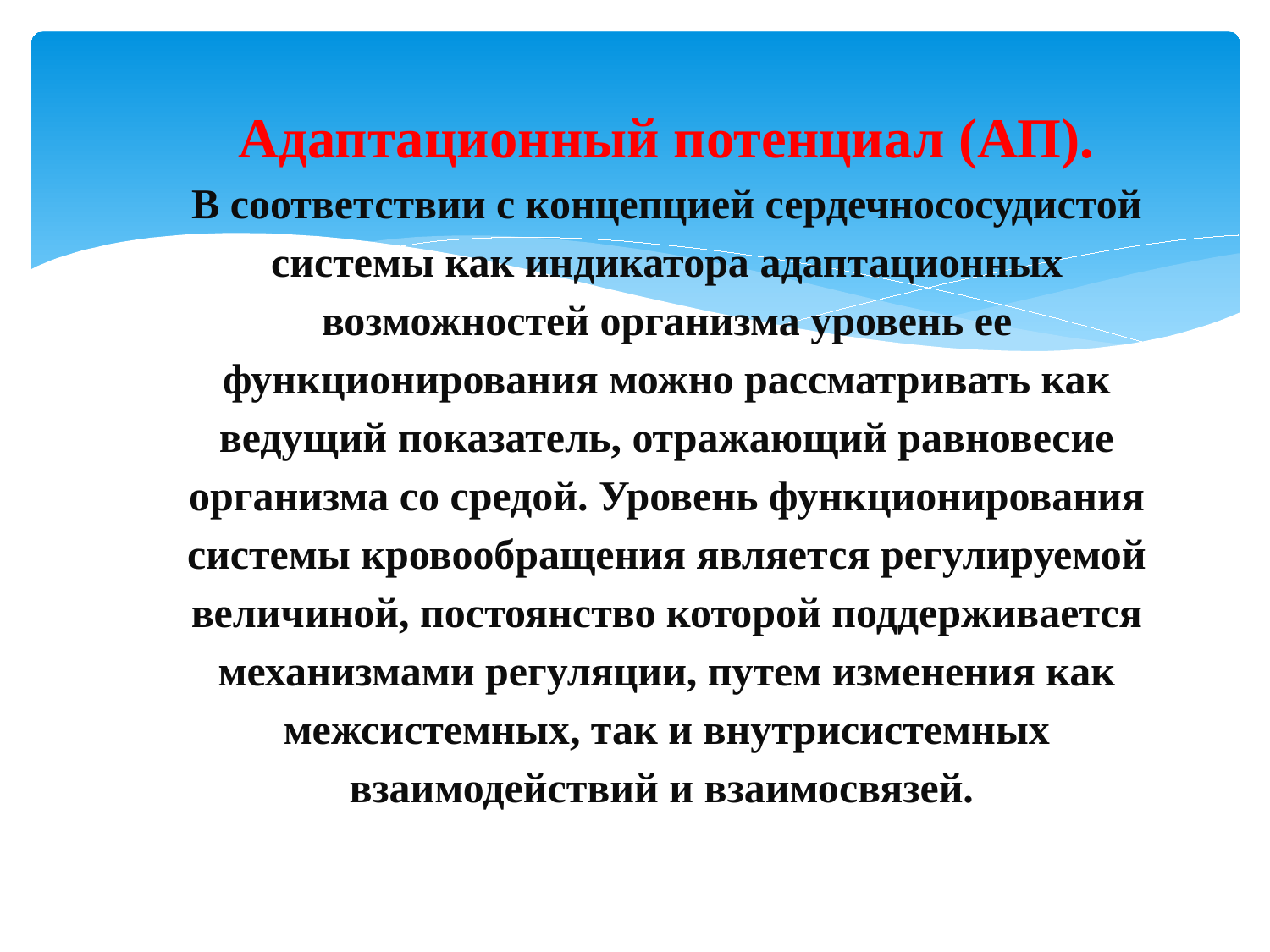

# Адаптационный потенциал (АП). В соответствии с концепцией сердечнососудистой системы как индикатора адаптационных возможностей организма уровень ее функционирования можно рассматривать как ведущий показатель, отражающий равновесие организма со средой. Уровень функционирования системы кровообращения является регулируемой величиной, постоянство которой поддерживается механизмами регуляции, путем изменения как межсистемных, так и внутрисистемных взаимодействий и взаимосвязей.